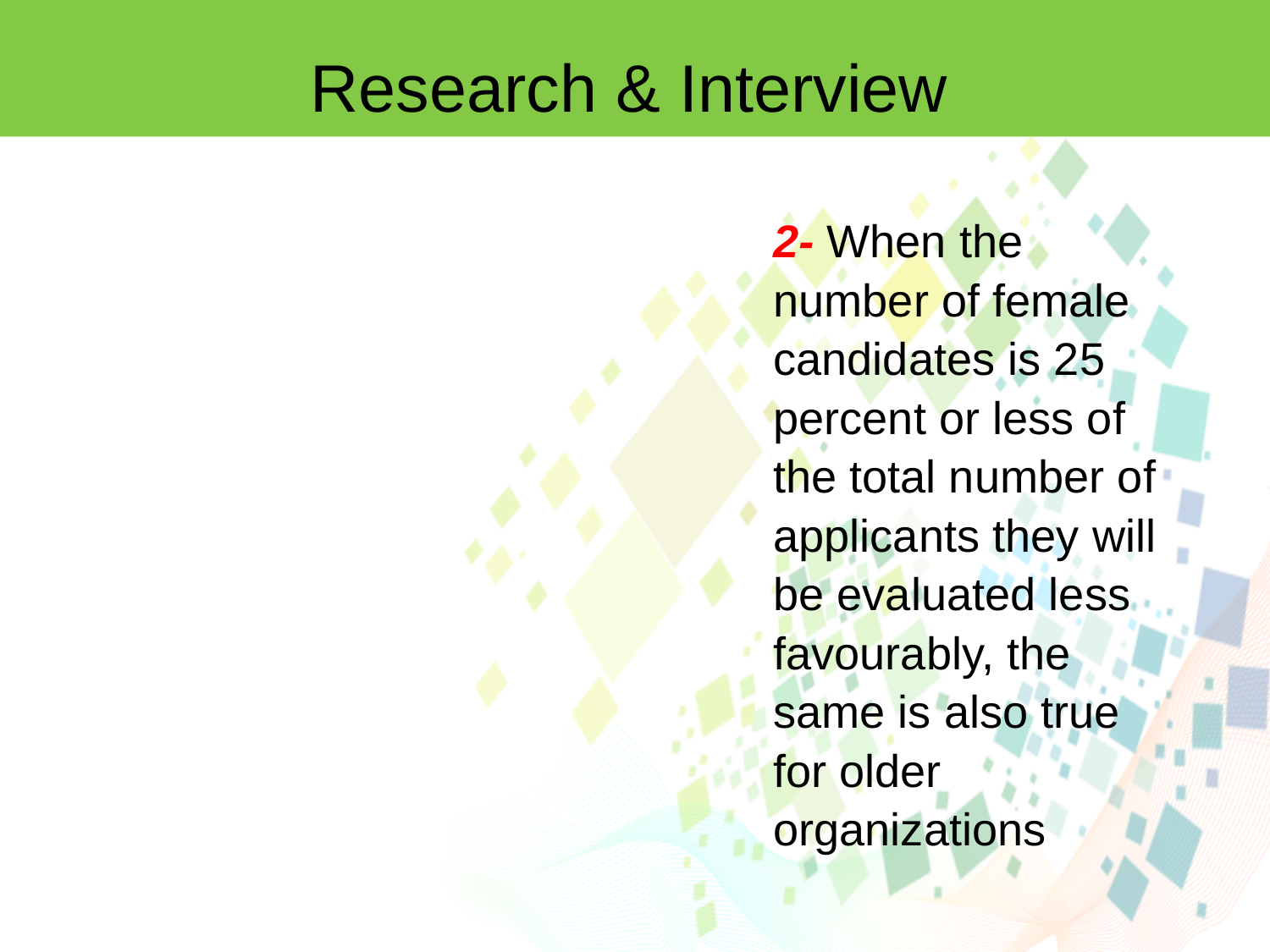

Research & Interview
2- When the number of female candidates is 25 percent or less of the total number of applicants they will be evaluated less favourably, the same is also true for older organizations